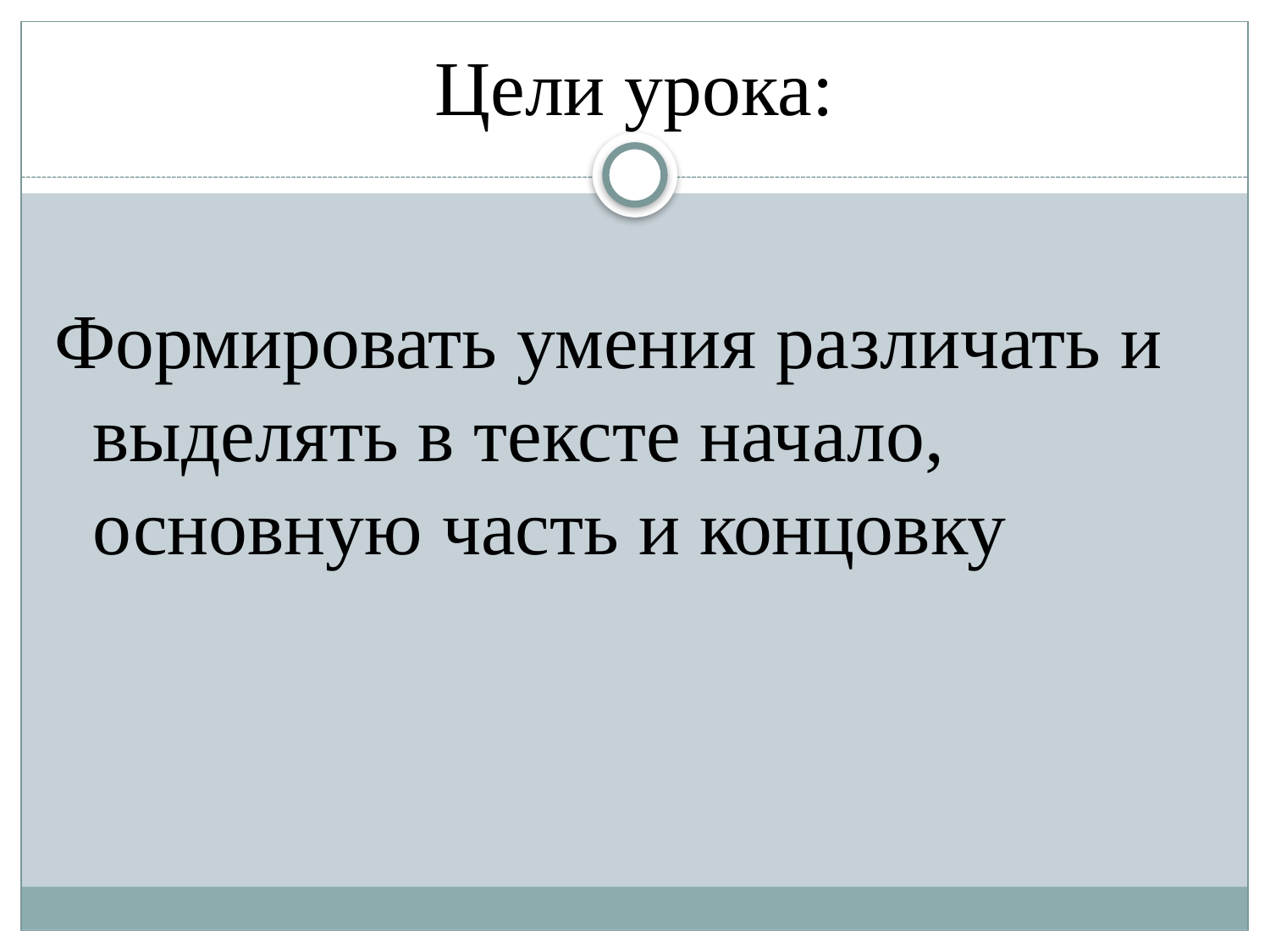

# Цели урока:

Формировать умения различать и выделять в тексте начало, основную часть и концовку